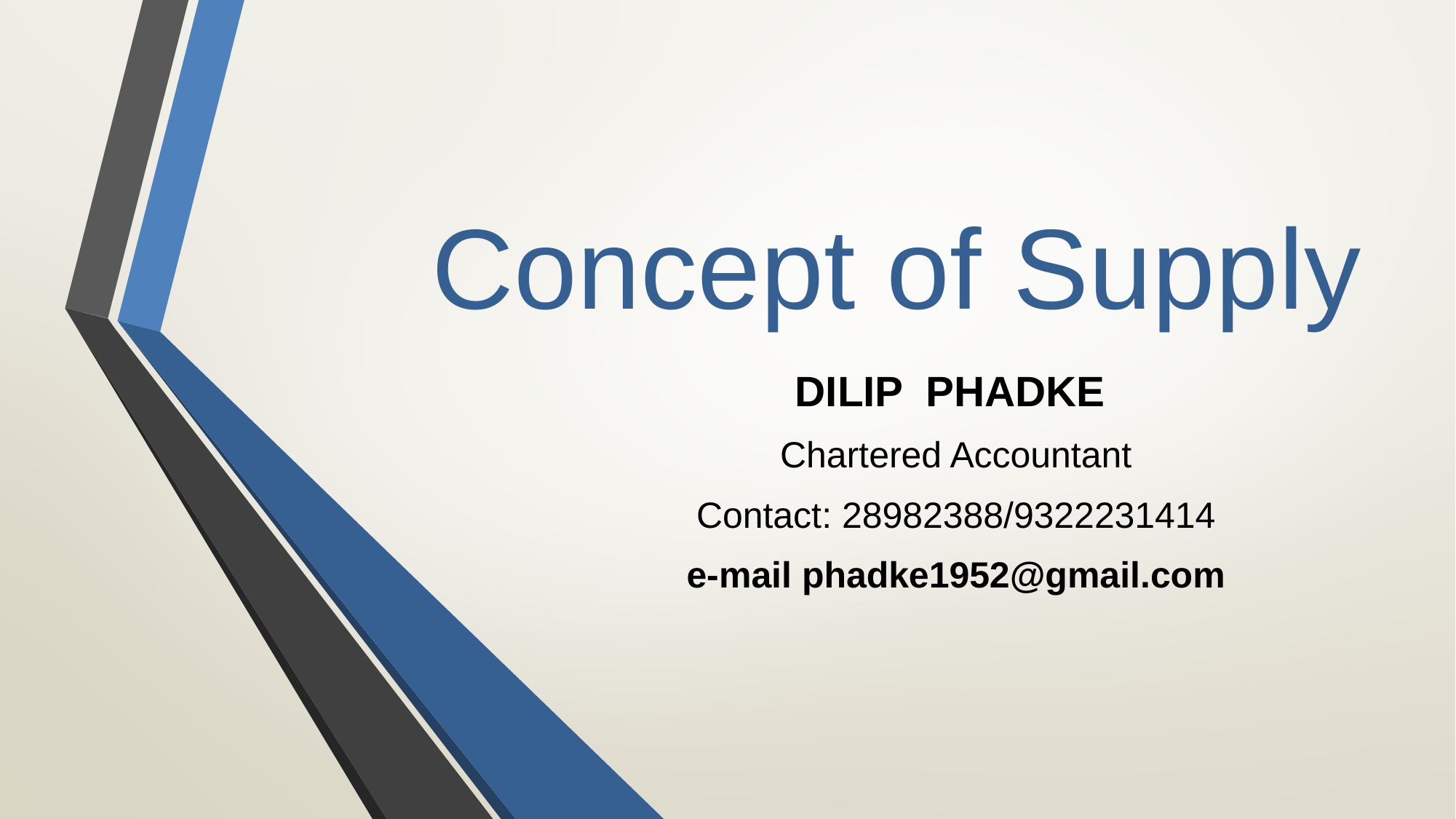

# Concept of Supply
DILIP  PHADKE
Chartered Accountant
Contact: 28982388/9322231414
e-mail phadke1952@gmail.com